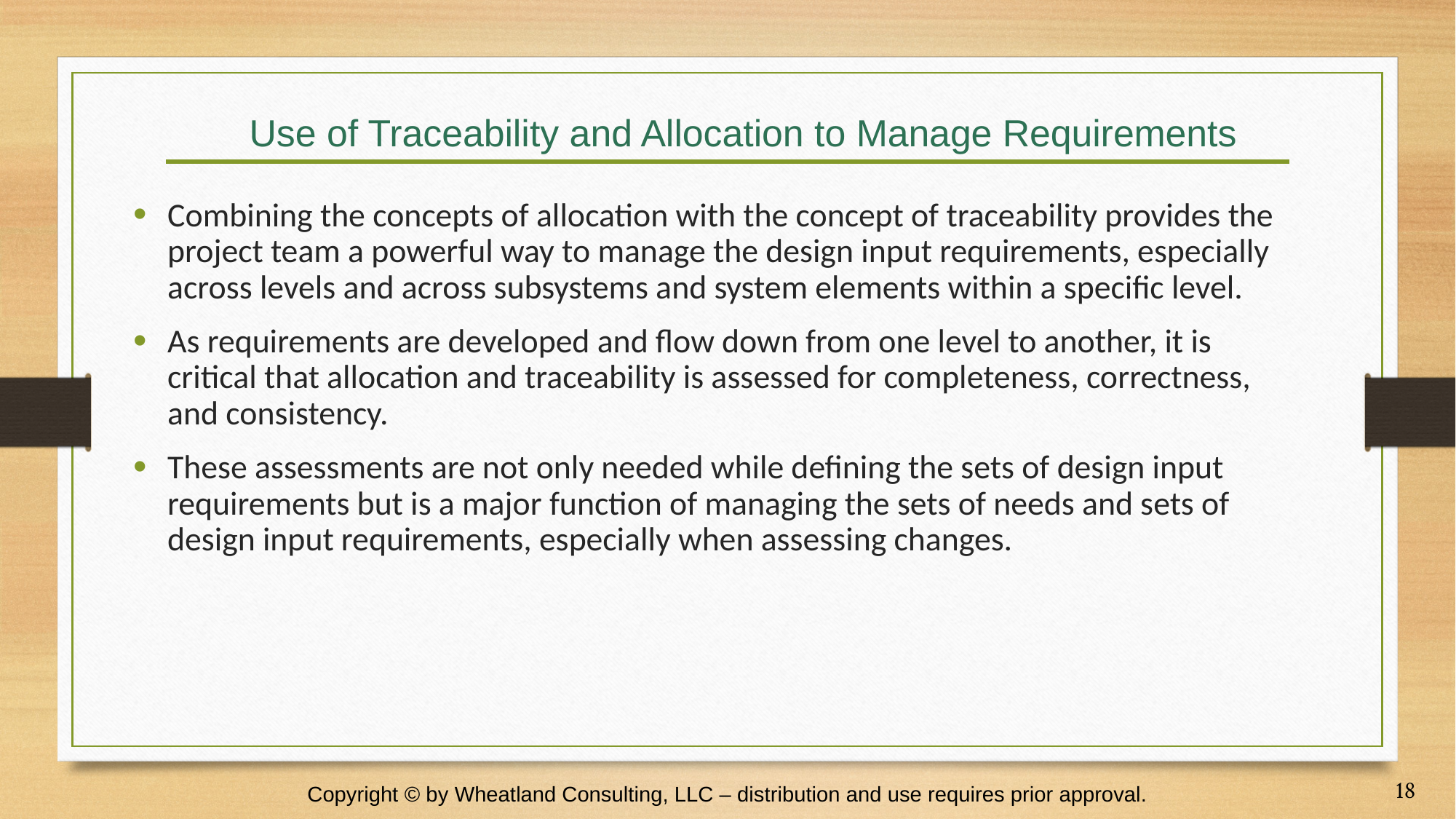

# Use of Traceability and Allocation to Manage Requirements
Combining the concepts of allocation with the concept of traceability provides the project team a powerful way to manage the design input requirements, especially across levels and across subsystems and system elements within a specific level.
As requirements are developed and flow down from one level to another, it is critical that allocation and traceability is assessed for completeness, correctness, and consistency.
These assessments are not only needed while defining the sets of design input requirements but is a major function of managing the sets of needs and sets of design input requirements, especially when assessing changes.
Copyright © by Wheatland Consulting, LLC – distribution and use requires prior approval.
18